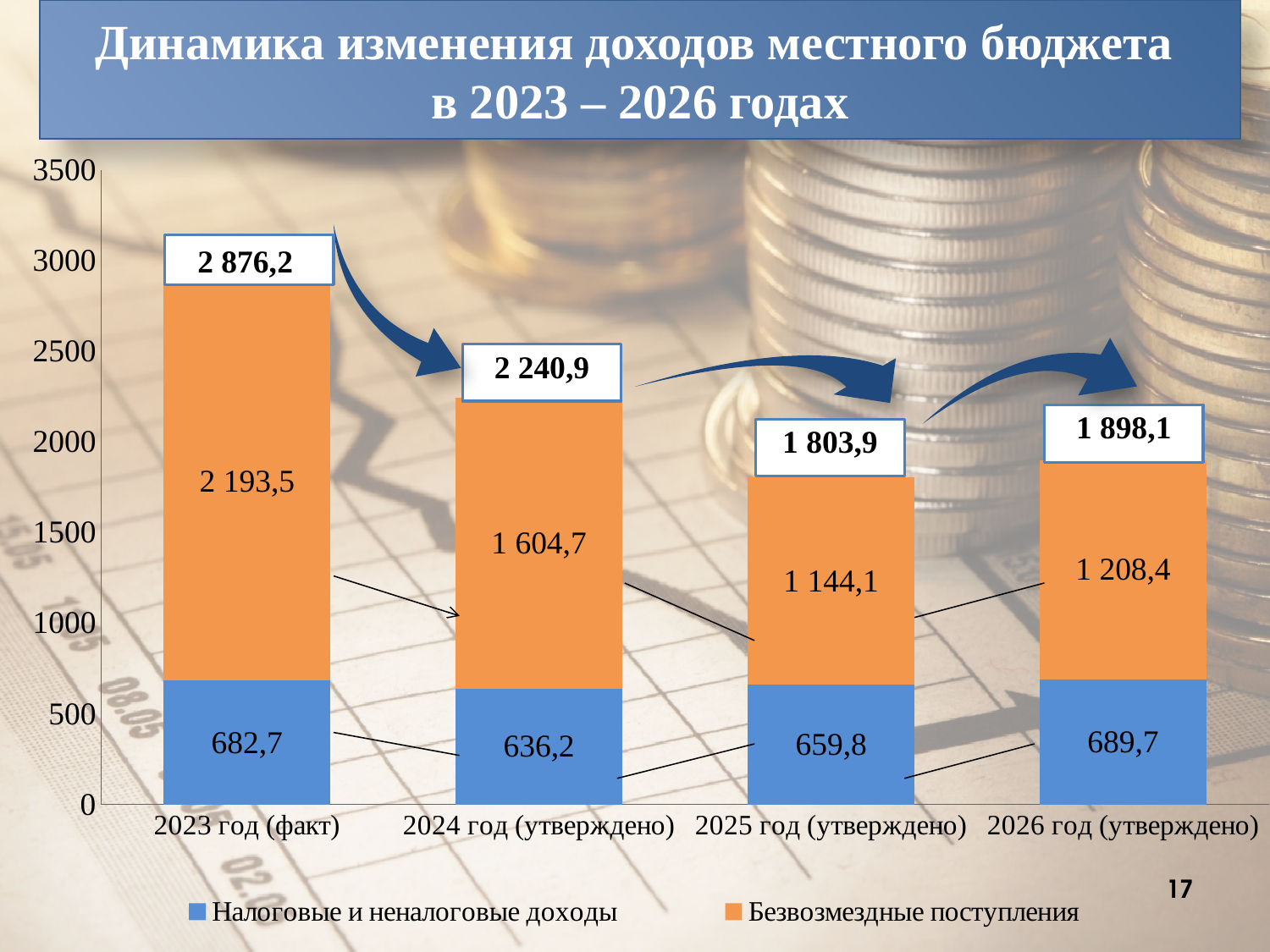

# Динамика изменения доходов местного бюджета в 2023 – 2026 годах

### Chart

| Category | Налоговые и неналоговые доходы | Безвозмездные поступления |
|---|---|---|
| 2023 год (факт) | 682.7 | 2193.5 |
| 2024 год (утверждено) | 636.2 | 1604.7 |
| 2025 год (утверждено) | 659.8 | 1144.1 |
| 2026 год (утверждено) | 689.7 | 1208.4 |
2 876,2

17